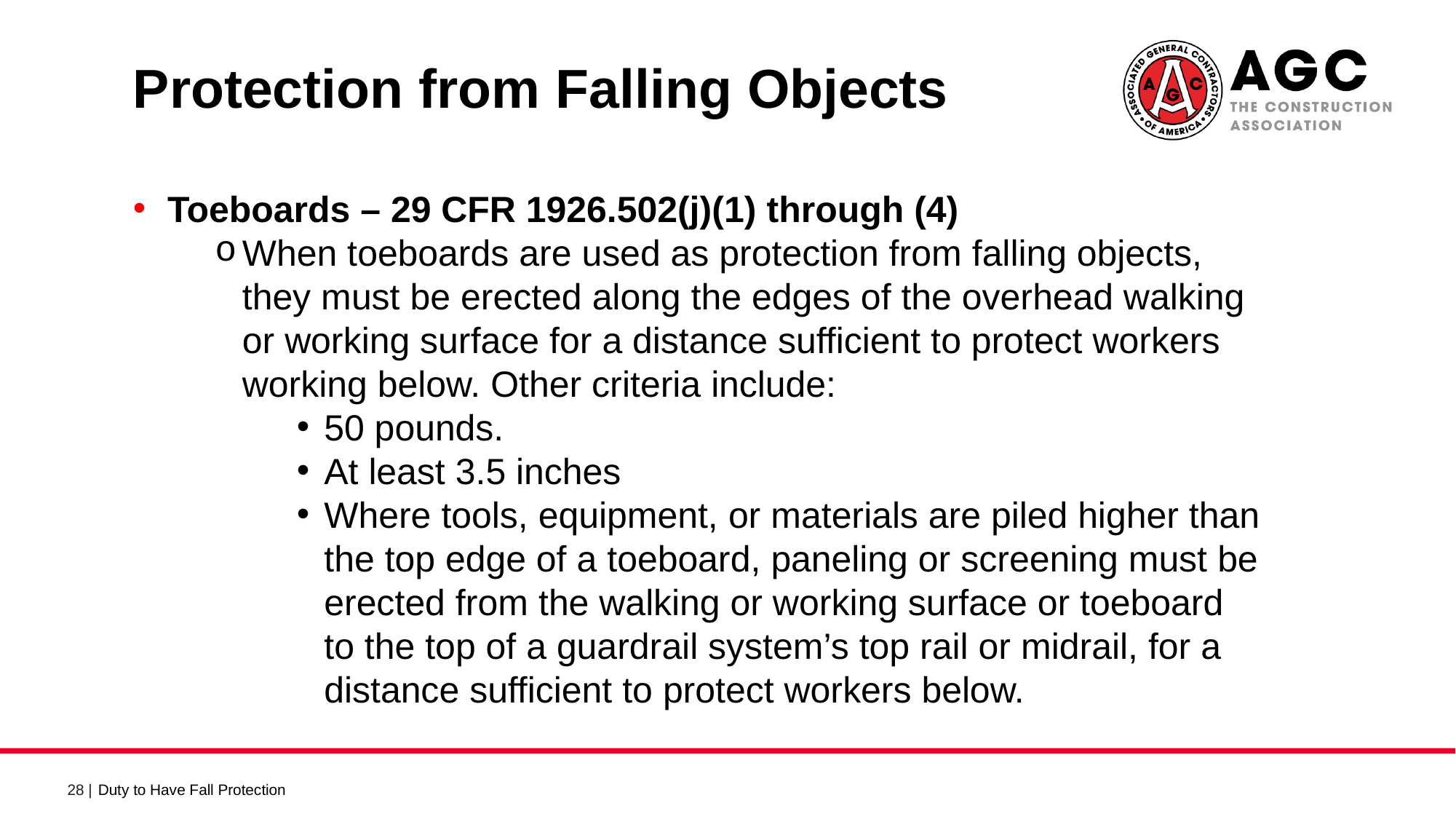

Protection from Falling Objects 3
Toeboards – 29 CFR 1926.502(j)(1) through (4)
When toeboards are used as protection from falling objects, they must be erected along the edges of the overhead walking or working surface for a distance sufficient to protect workers working below. Other criteria include:
50 pounds.
At least 3.5 inches
Where tools, equipment, or materials are piled higher than the top edge of a toeboard, paneling or screening must be erected from the walking or working surface or toeboard to the top of a guardrail system’s top rail or midrail, for a distance sufficient to protect workers below.
Duty to Have Fall Protection